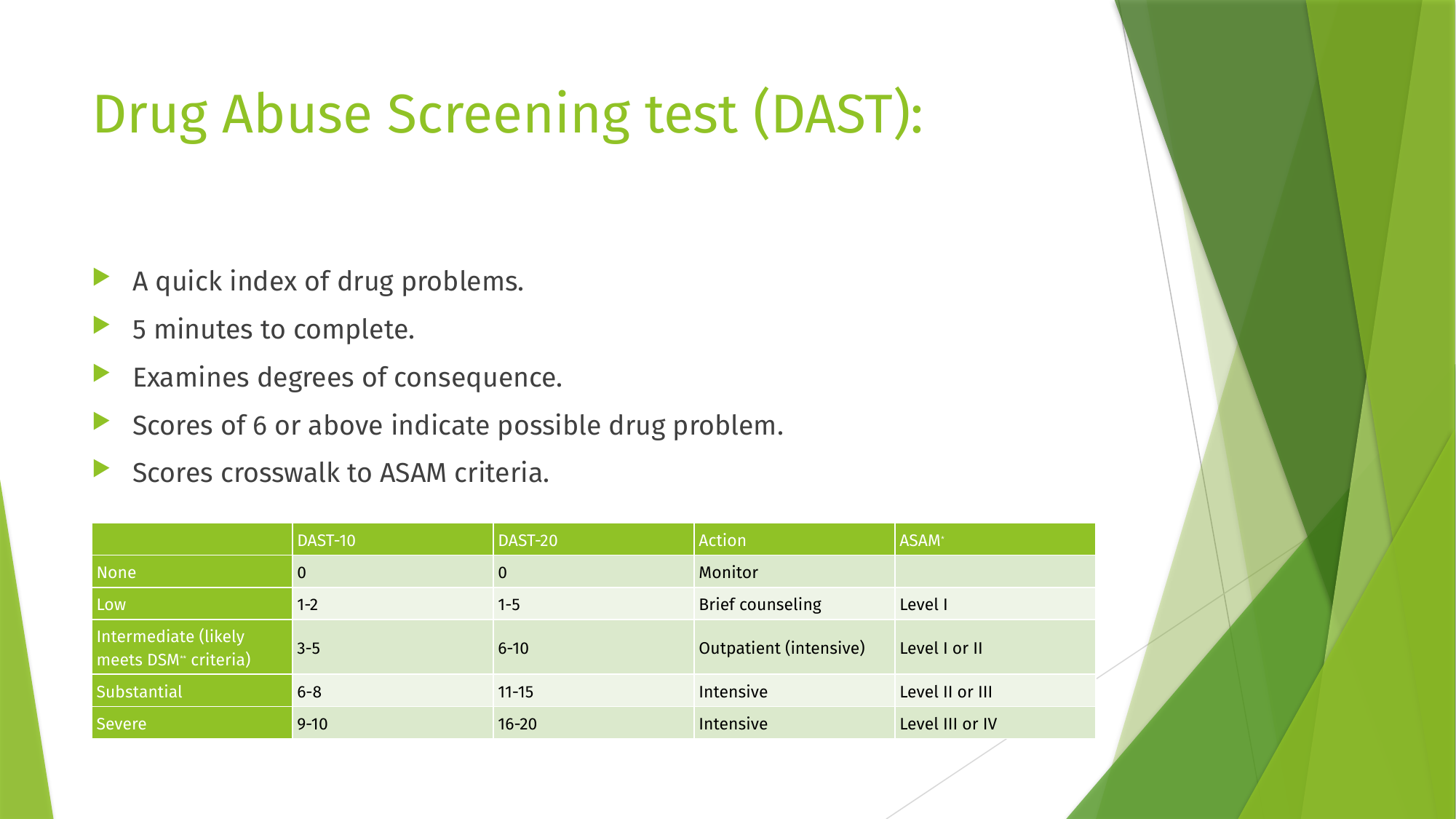

# Drug Abuse Screening test (DAST):
A quick index of drug problems.
5 minutes to complete.
Examines degrees of consequence.
Scores of 6 or above indicate possible drug problem.
Scores crosswalk to ASAM criteria.

|  | DAST-10 | DAST-20 | Action | ASAM\* |
| --- | --- | --- | --- | --- |
| None | 0 | 0 | Monitor |  |
| Low | 1-2 | 1-5 | Brief counseling | Level I |
| Intermediate (likely meets DSM\*\* criteria) | 3-5 | 6-10 | Outpatient (intensive) | Level I or II |
| Substantial | 6-8 | 11-15 | Intensive | Level II or III |
| Severe | 9-10 | 16-20 | Intensive | Level III or IV |